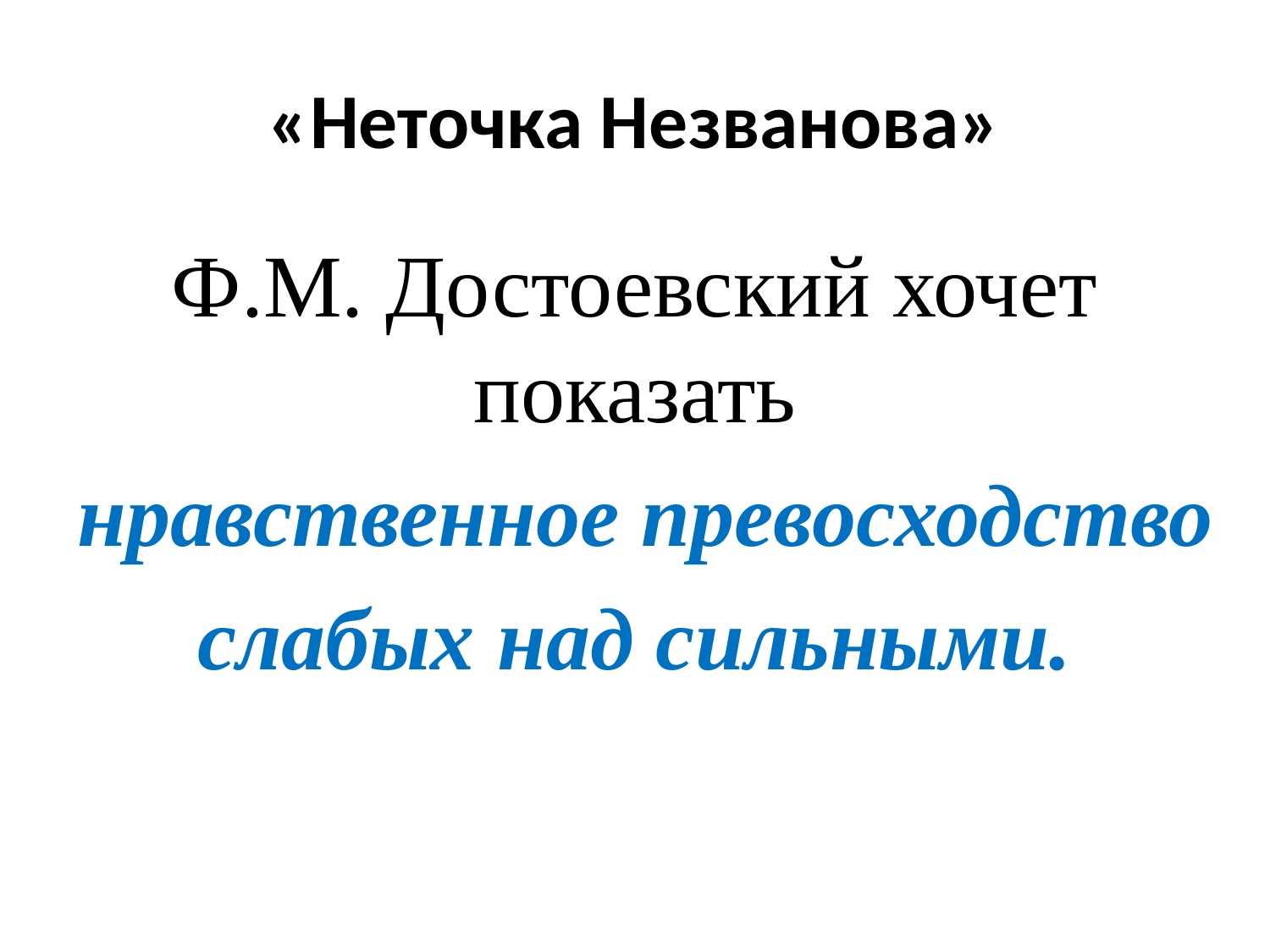

# «Неточка Незванова»
Ф.М. Достоевский хочет показать
 нравственное превосходство
 слабых над сильными.